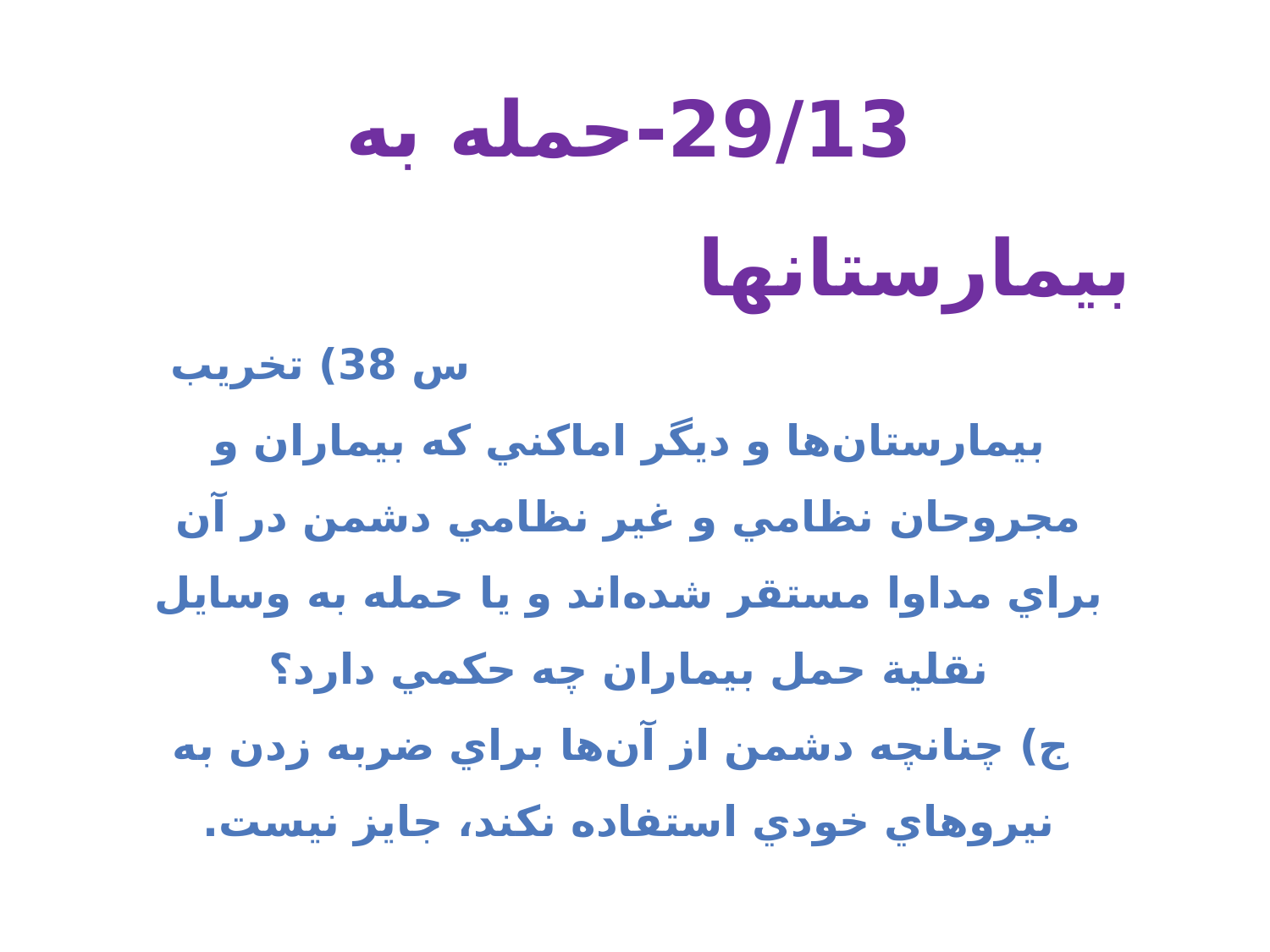

29/13-حمله به بیمارستانها                                                                                                             س 38) تخريب بيمارستان‌ها و ديگر اماكني كه بيماران و مجروحان نظامي و غير نظامي دشمن در آن براي مداوا مستقر شده‌اند و يا حمله به وسايل نقلية حمل بيماران چه حكمي دارد؟
 ج) چنانچه دشمن از آن‌ها براي ضربه زدن به نيروهاي خودي استفاده نكند، جايز نيست.